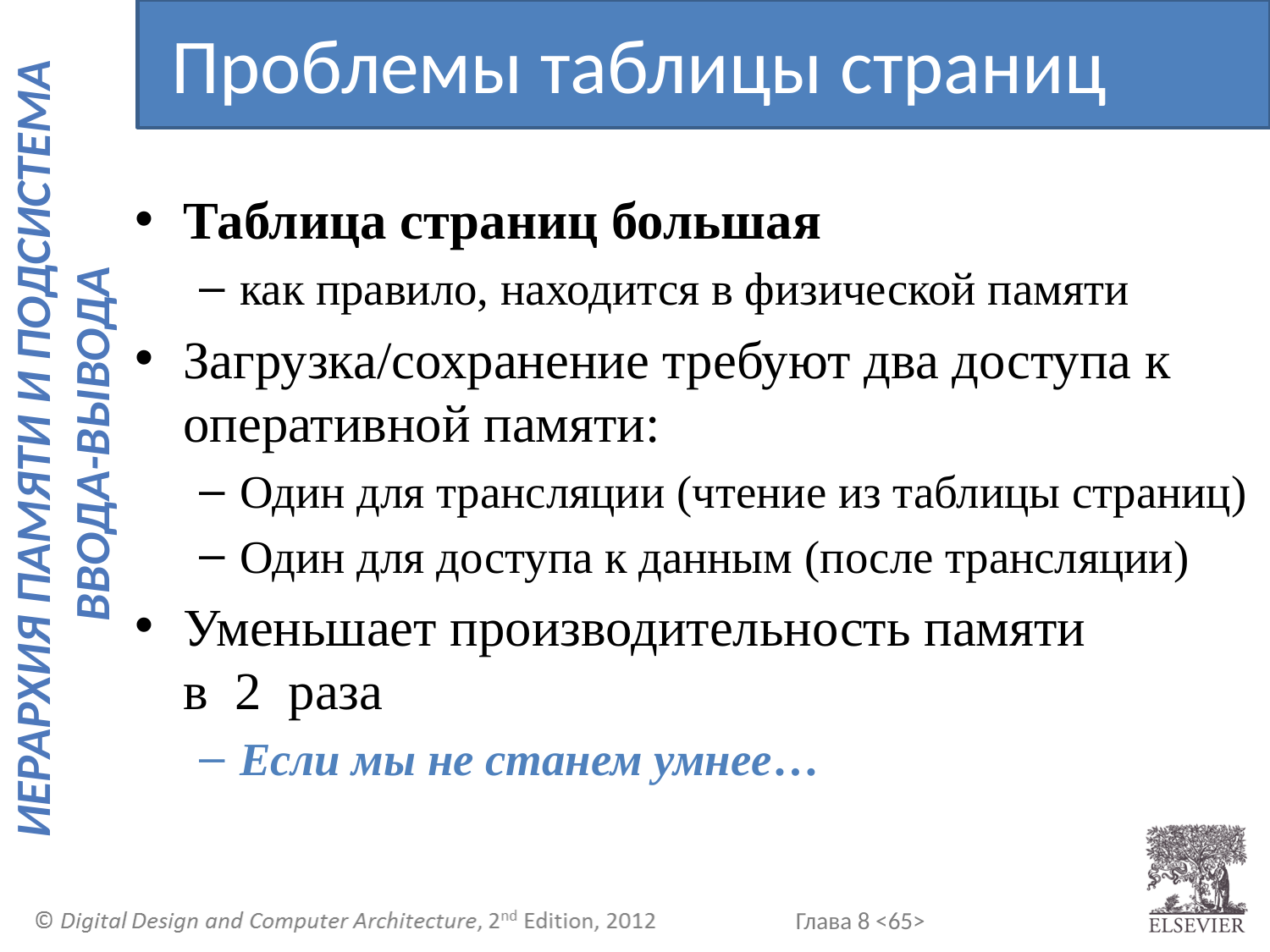

Проблемы таблицы страниц

Таблица страниц большая
как правило, находится в физической памяти
Загрузка/сохранение требуют два доступа к оперативной памяти:
Один для трансляции (чтение из таблицы страниц)
Один для доступа к данным (после трансляции)
Уменьшает производительность памяти в 2 раза
Если мы не станем умнее…